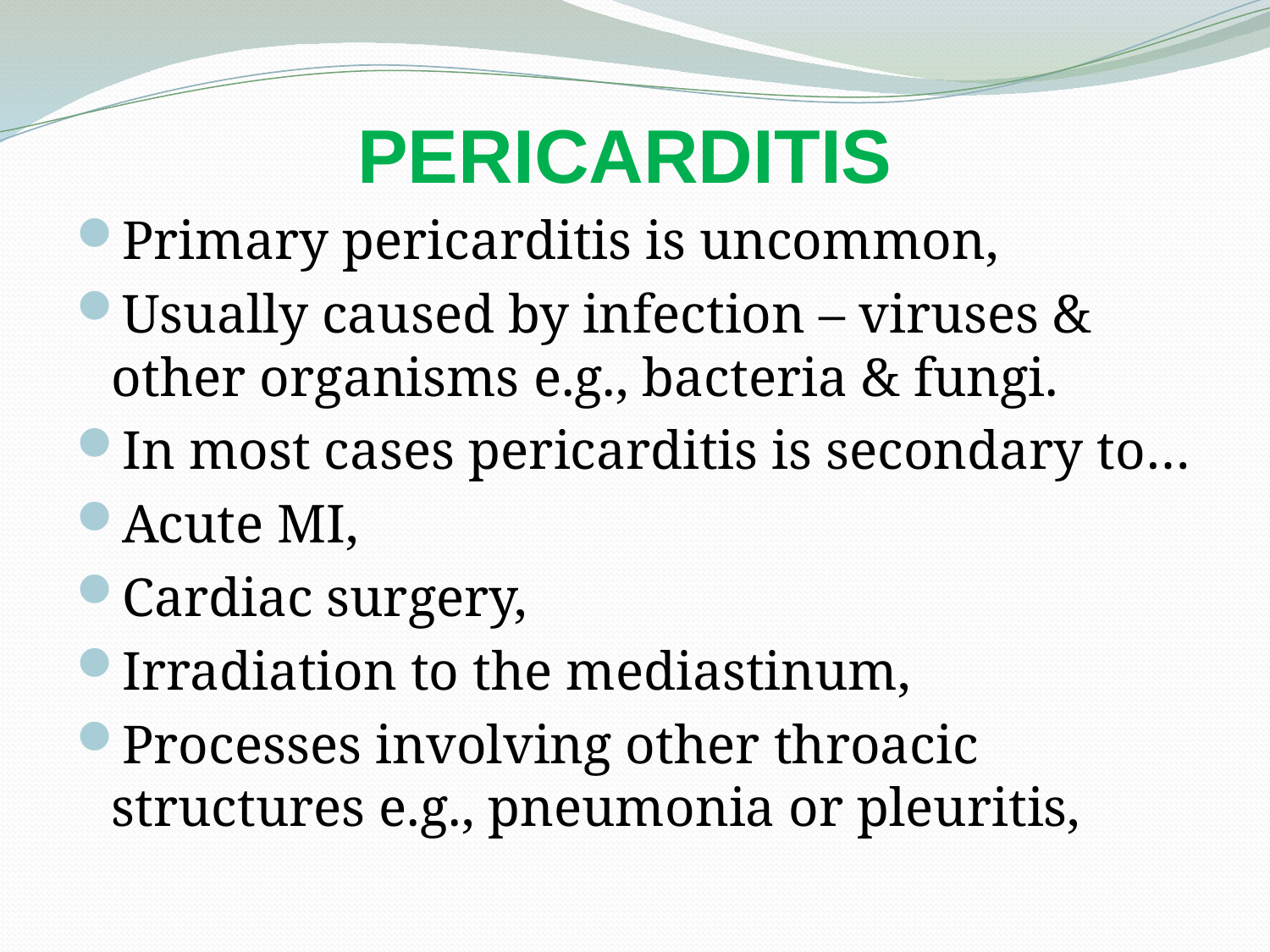

# PERICARDITIS
Primary pericarditis is uncommon,
Usually caused by infection – viruses & other organisms e.g., bacteria & fungi.
In most cases pericarditis is secondary to…
Acute MI,
Cardiac surgery,
Irradiation to the mediastinum,
Processes involving other throacic structures e.g., pneumonia or pleuritis,